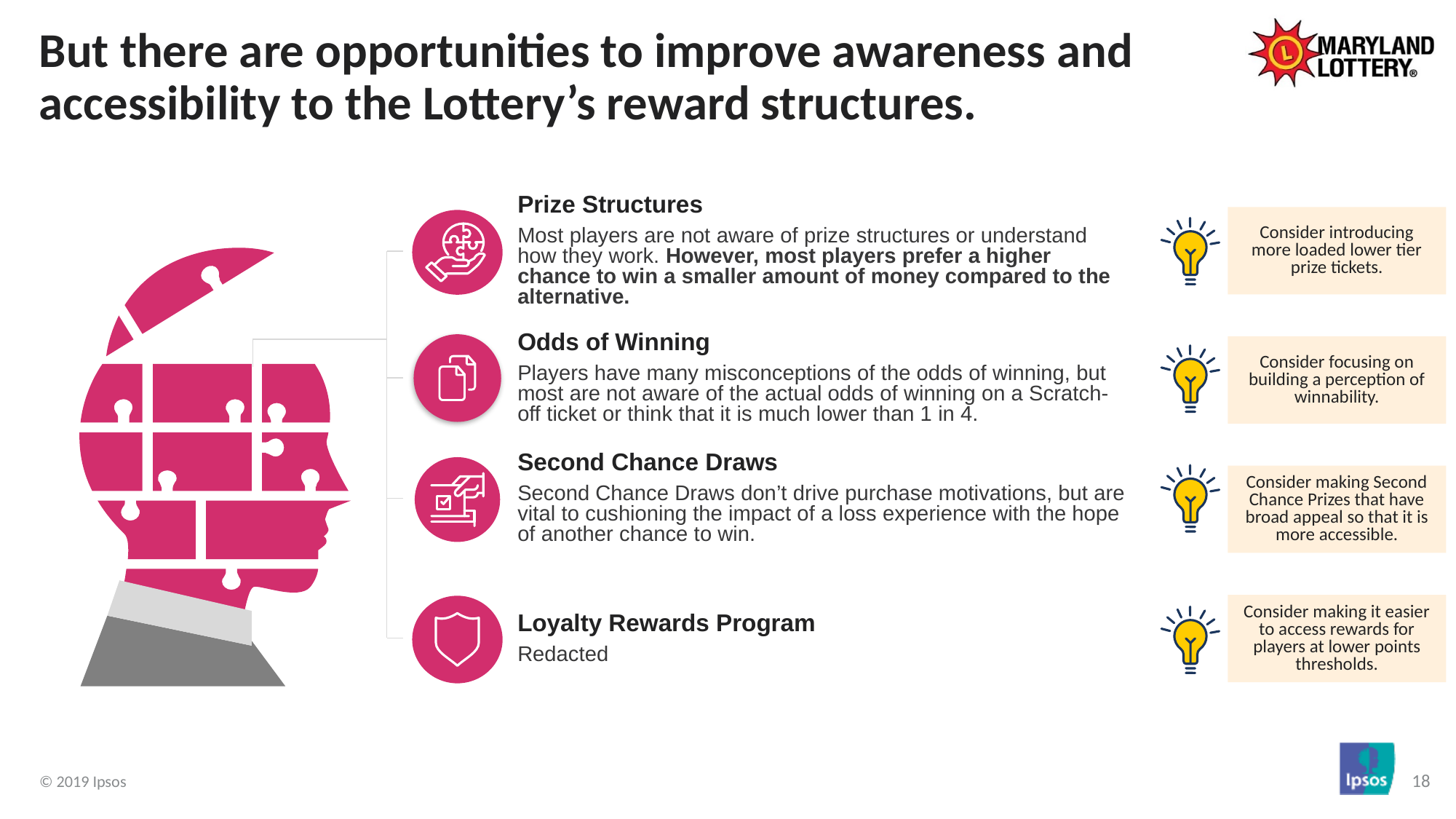

# But there are opportunities to improve awareness and accessibility to the Lottery’s reward structures.
Prize Structures
Most players are not aware of prize structures or understand how they work. However, most players prefer a higher chance to win a smaller amount of money compared to the alternative.
Consider introducing more loaded lower tier prize tickets.

Odds of Winning
Players have many misconceptions of the odds of winning, but most are not aware of the actual odds of winning on a Scratch-off ticket or think that it is much lower than 1 in 4.

Consider focusing on building a perception of winnability.

Second Chance Draws
Second Chance Draws don’t drive purchase motivations, but are vital to cushioning the impact of a loss experience with the hope of another chance to win.

Consider making Second Chance Prizes that have broad appeal so that it is more accessible.

Consider making it easier to access rewards for players at lower points thresholds.

Loyalty Rewards Program
Redacted